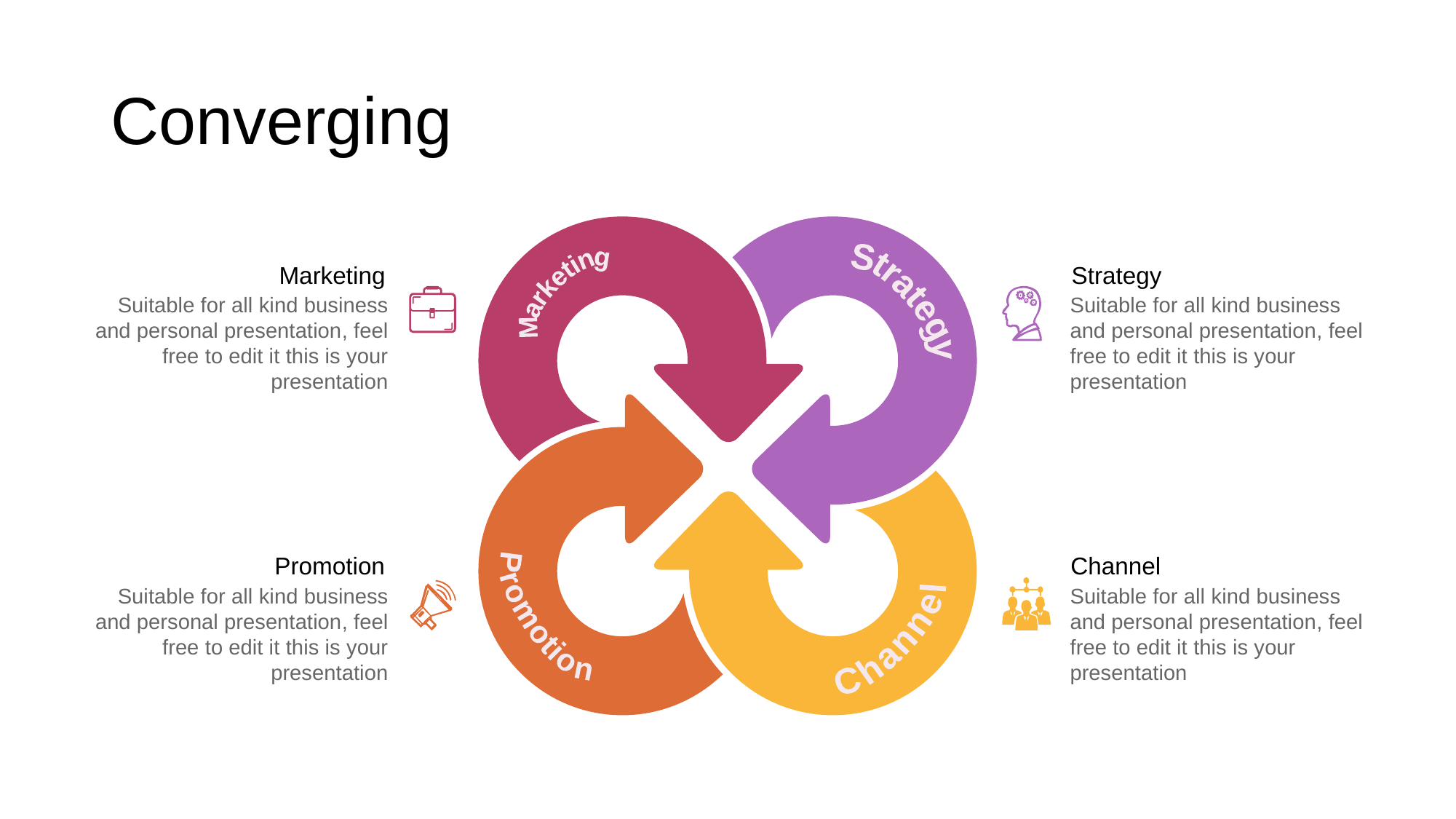

# Converging

Marketing
Strategy
Marketing

Suitable for all kind business and personal presentation, feel free to edit it this is your presentation
Suitable for all kind business and personal presentation, feel free to edit it this is your presentation
Strategy

Promotion
Channel
Suitable for all kind business and personal presentation, feel free to edit it this is your presentation

Suitable for all kind business and personal presentation, feel free to edit it this is your presentation

Promotion
Channel